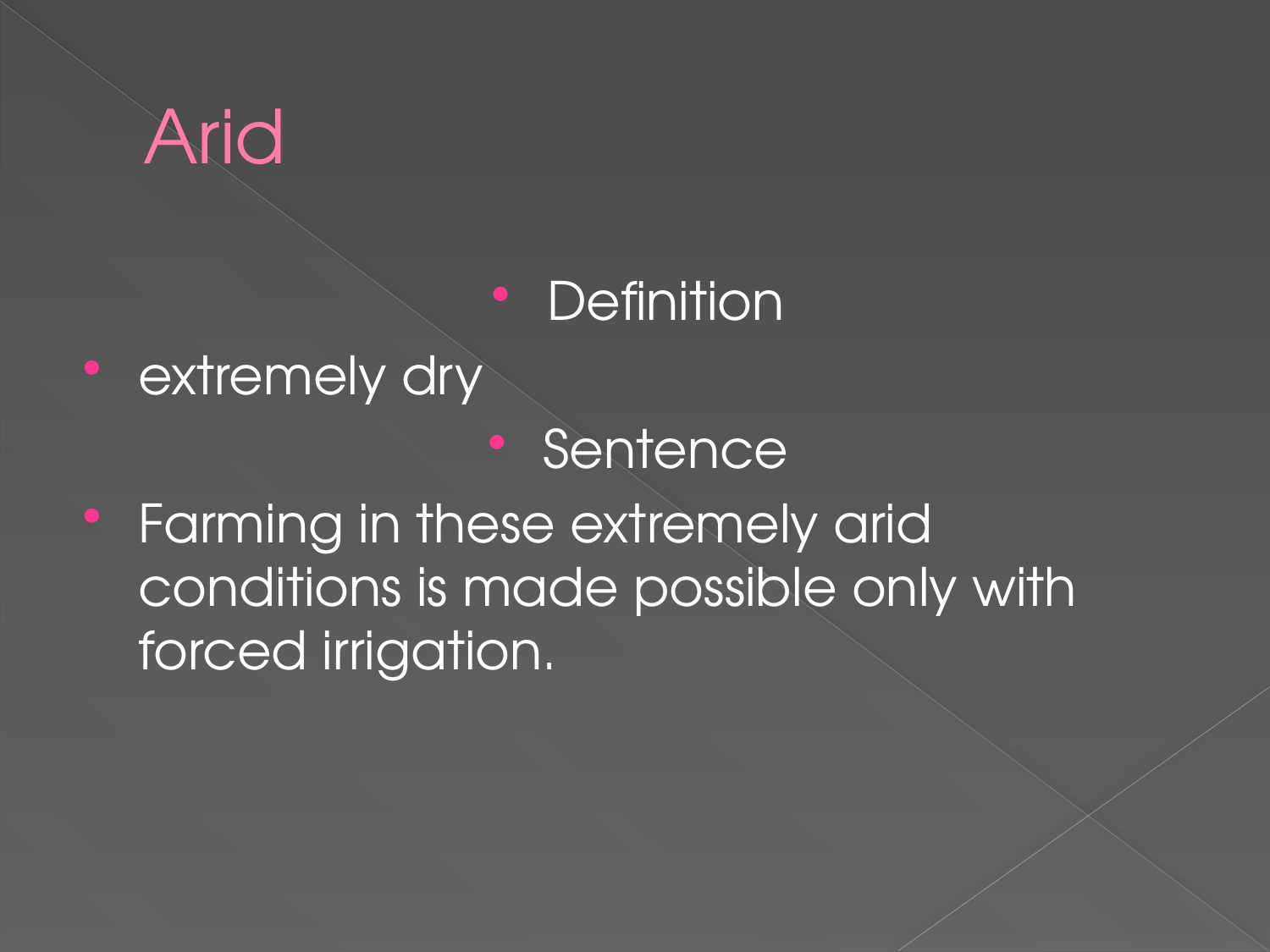

# Arid
Definition
extremely dry
Sentence
Farming in these extremely arid conditions is made possible only with forced irrigation.